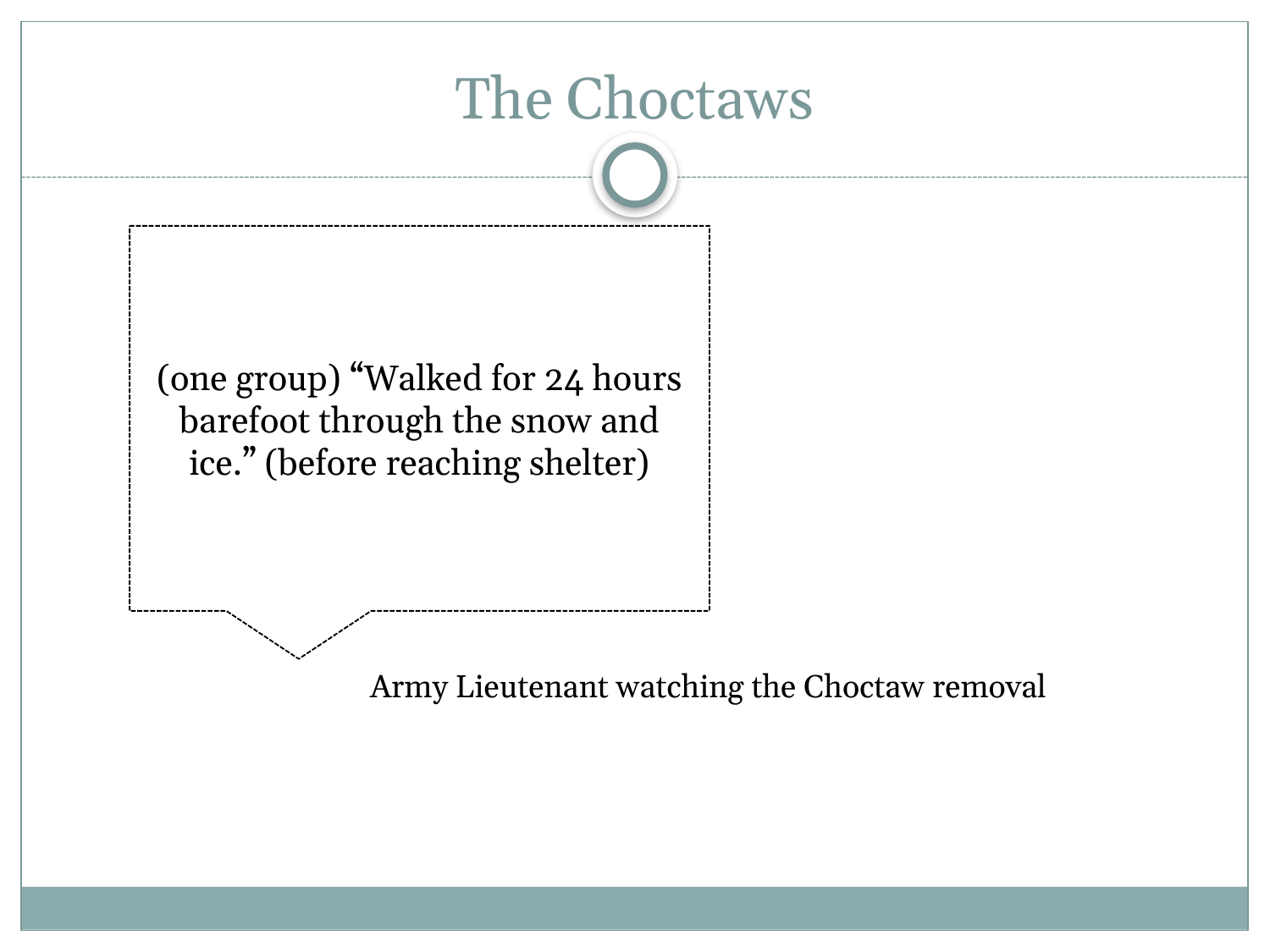

# The Choctaws
(one group) “Walked for 24 hours barefoot through the snow and ice.” (before reaching shelter)
Army Lieutenant watching the Choctaw removal